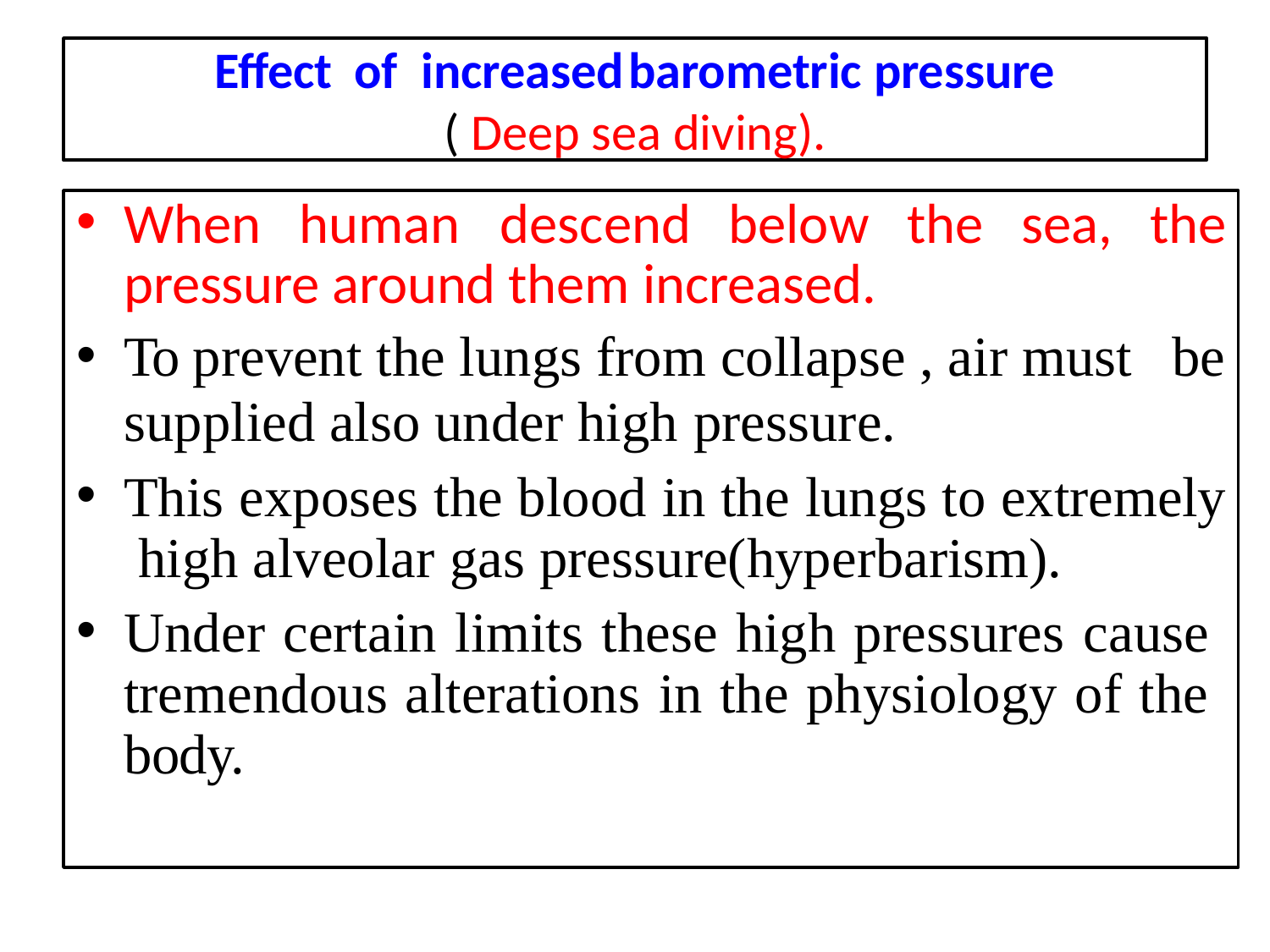

Effect of  increased	barometric pressure
( Deep sea diving).
When
human	descend	below	the	sea,	the

pressure around them increased.
To prevent the lungs from collapse , air must  be
supplied also under high pressure.
This exposes the blood in the lungs to extremely  high alveolar gas pressure(hyperbarism).
Under certain limits these high pressures cause  tremendous alterations in the physiology of the  body.